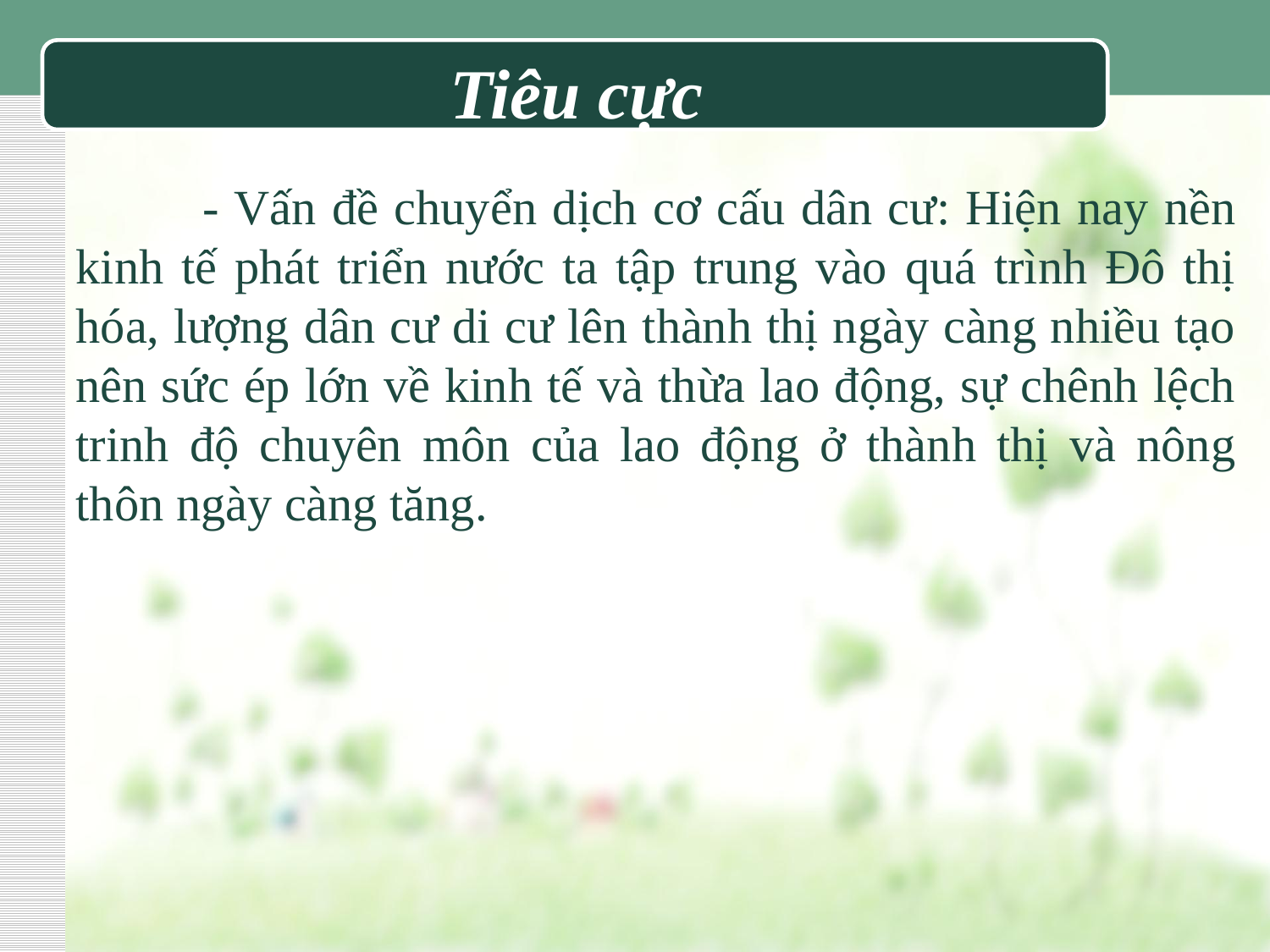

Tiêu cực
	- Vấn đề chuyển dịch cơ cấu dân cư: Hiện nay nền kinh tế phát triển nước ta tập trung vào quá trình Đô thị hóa, lượng dân cư di cư lên thành thị ngày càng nhiều tạo nên sức ép lớn về kinh tế và thừa lao động, sự chênh lệch trinh độ chuyên môn của lao động ở thành thị và nông thôn ngày càng tăng.